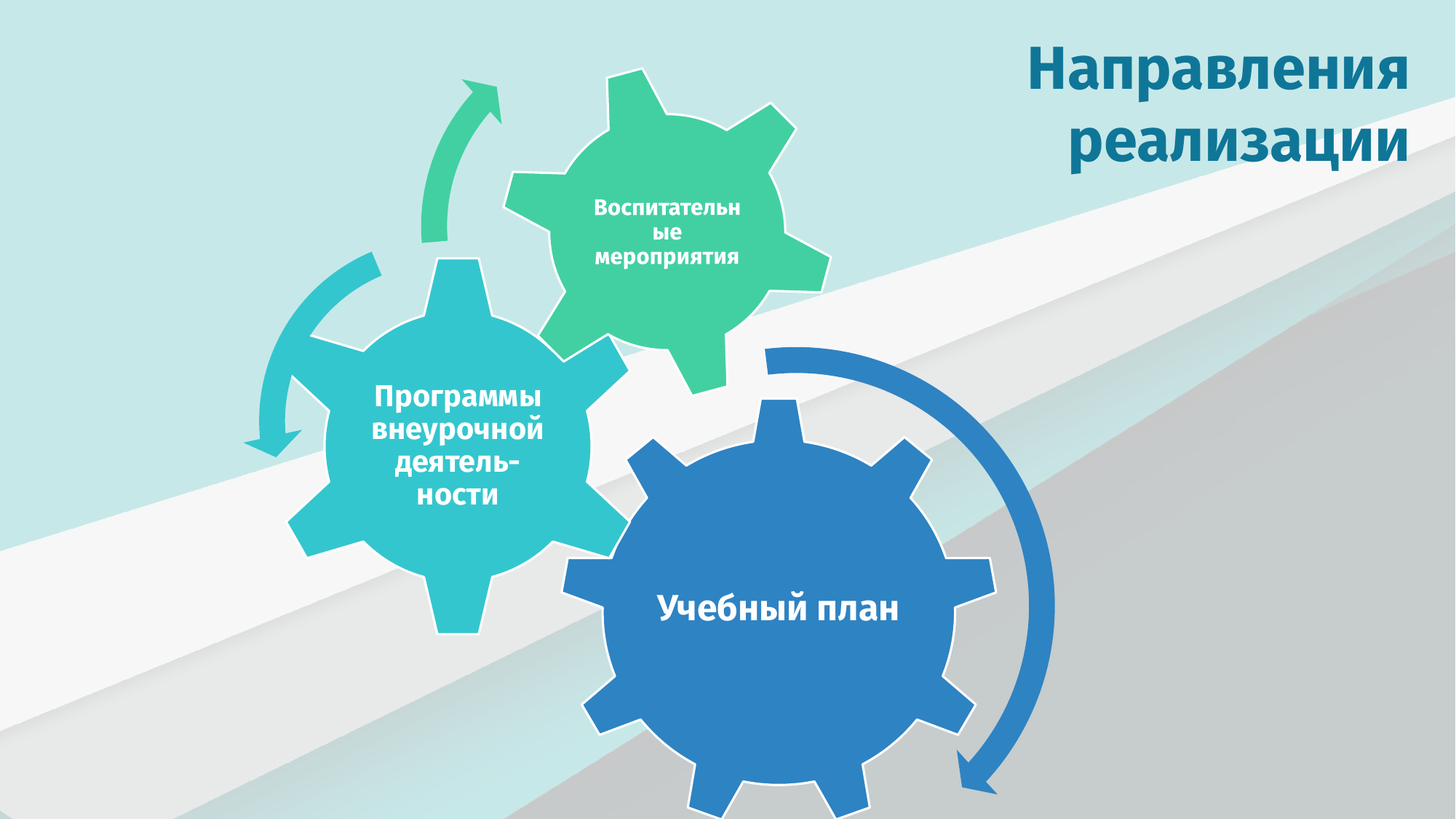

# Направления реализации
Учебный план
Программы внеурочной деятель-ности
Воспитательные мероприятия